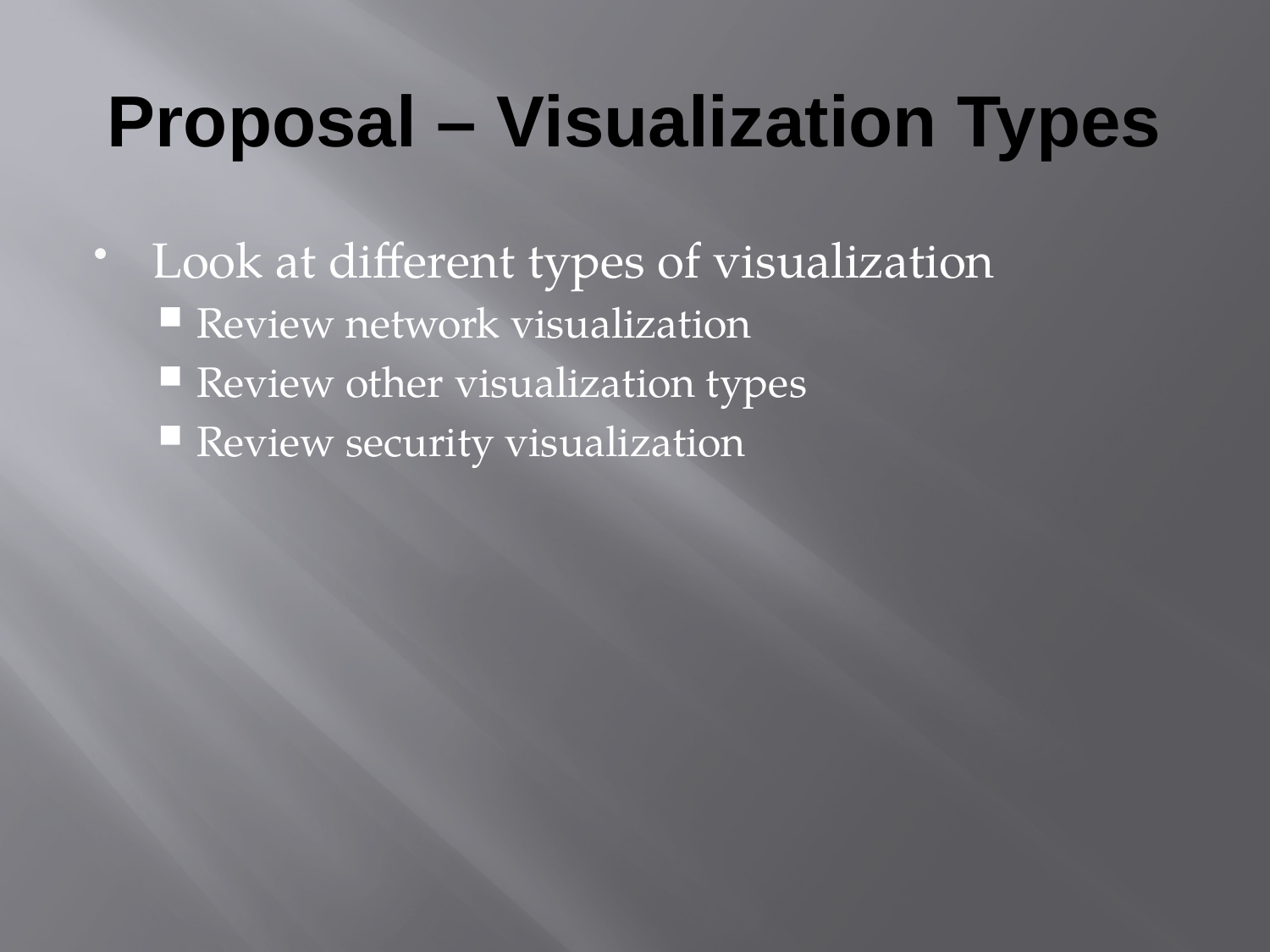

# Proposal – Visualization Types
Look at different types of visualization
Review network visualization
Review other visualization types
Review security visualization